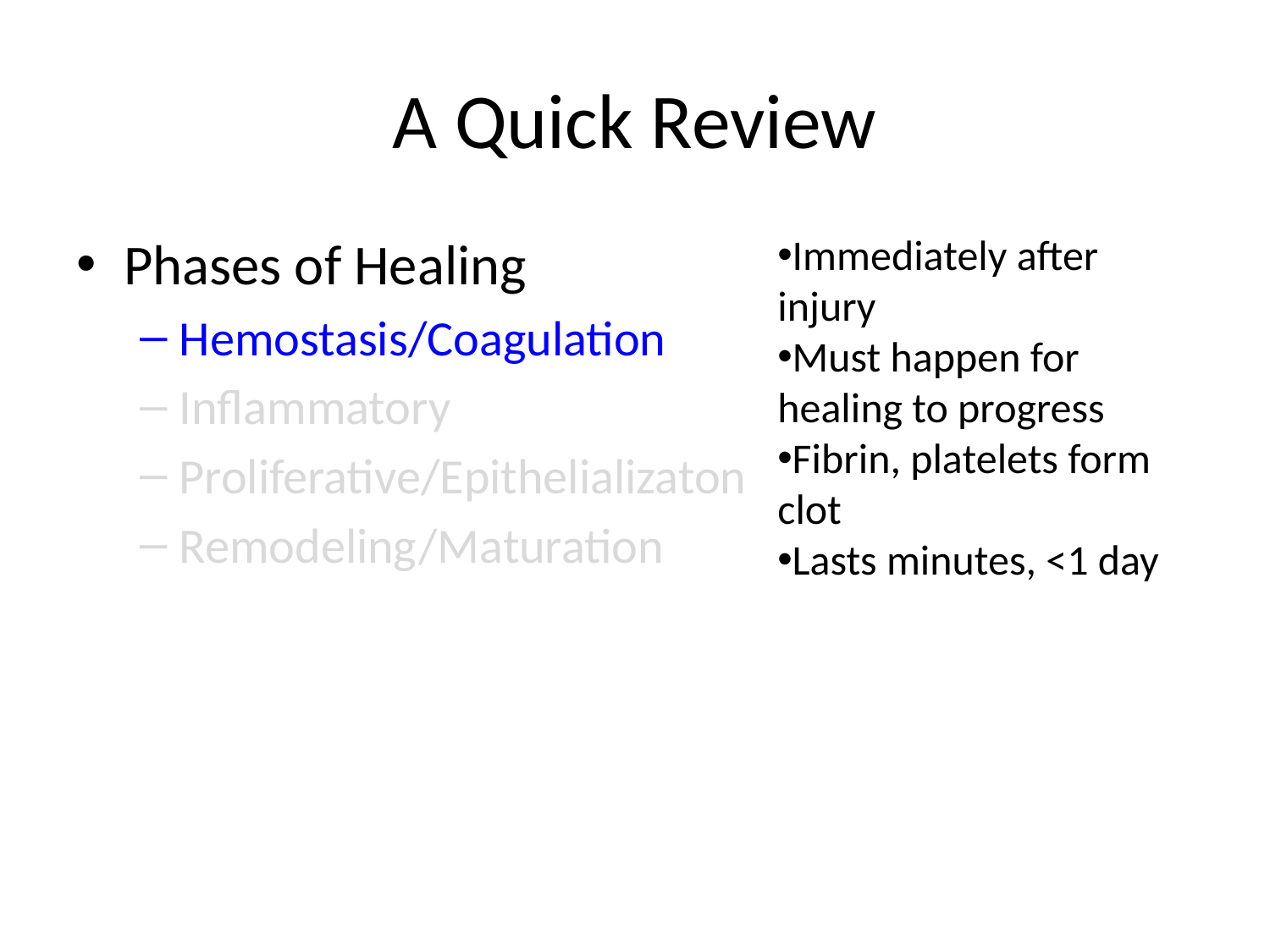

# A Quick Review
Phases of Healing
Hemostasis/Coagulation
Inflammatory
Proliferative/Epithelializaton
Remodeling/Maturation
Immediately after injury
Must happen for healing to progress
Fibrin, platelets form clot
Lasts minutes, <1 day